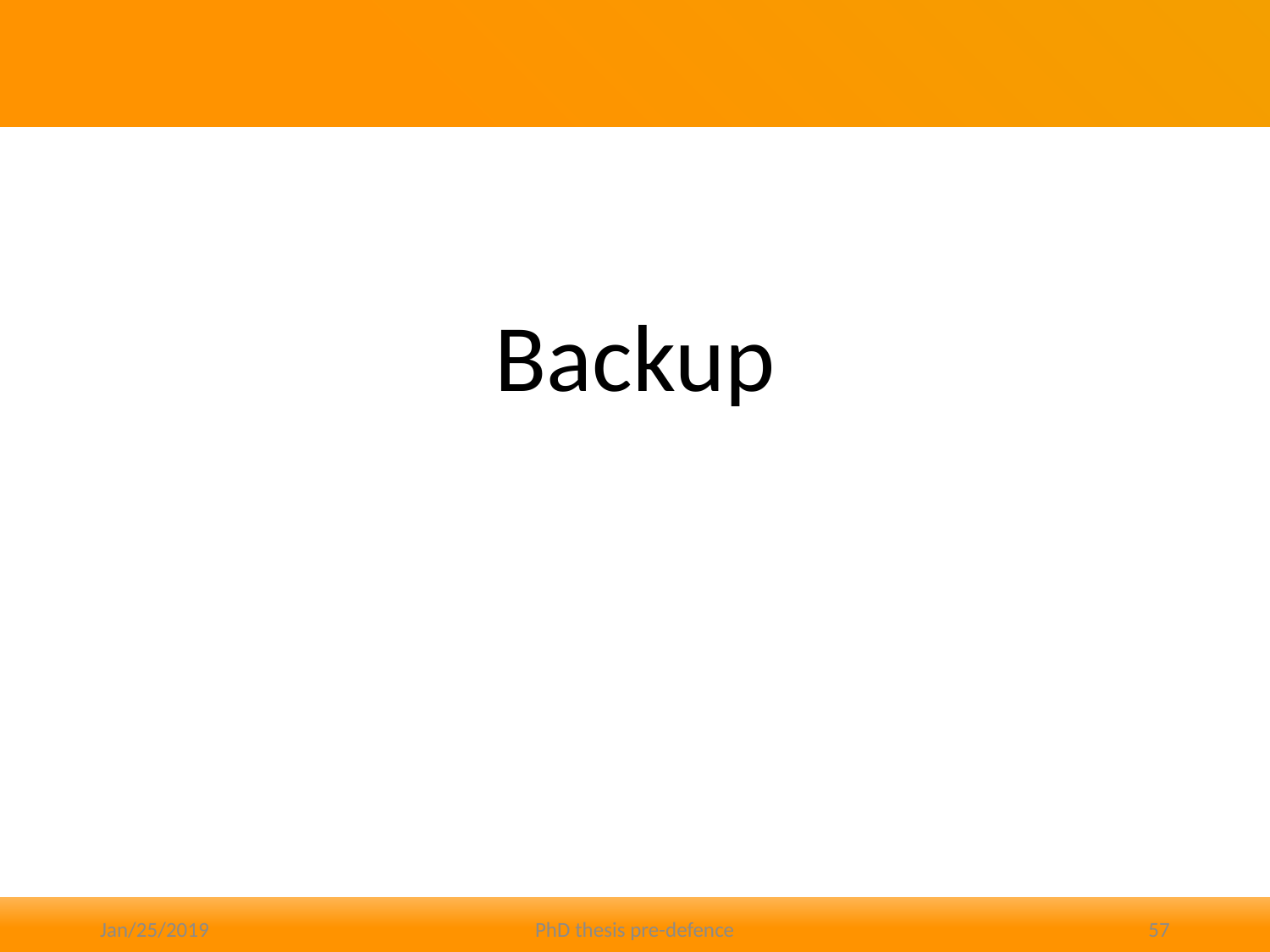

#
Backup
Jan/25/2019
PhD thesis pre-defence
57